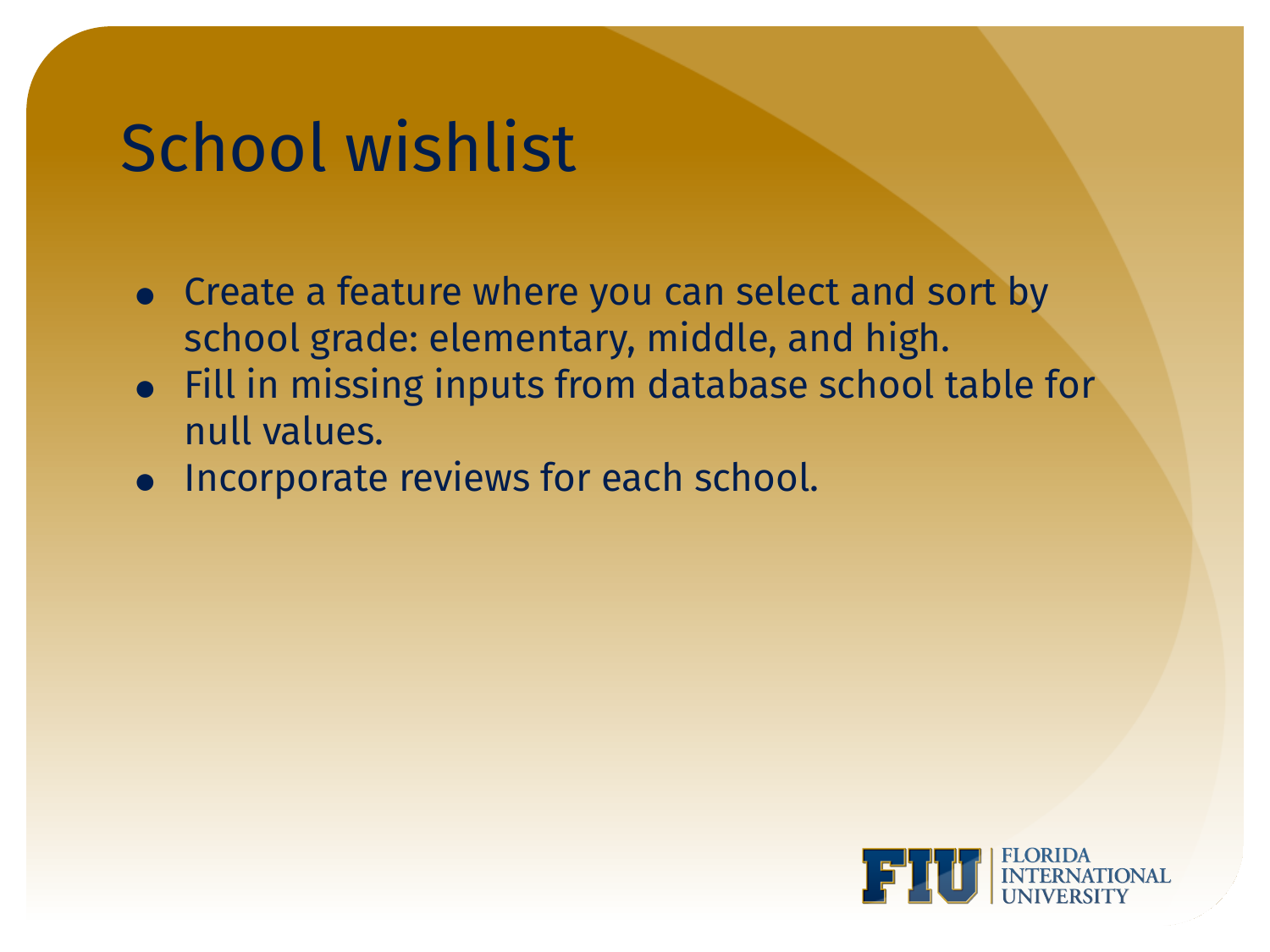

# School wishlist
Create a feature where you can select and sort by school grade: elementary, middle, and high.
Fill in missing inputs from database school table for null values.
Incorporate reviews for each school.